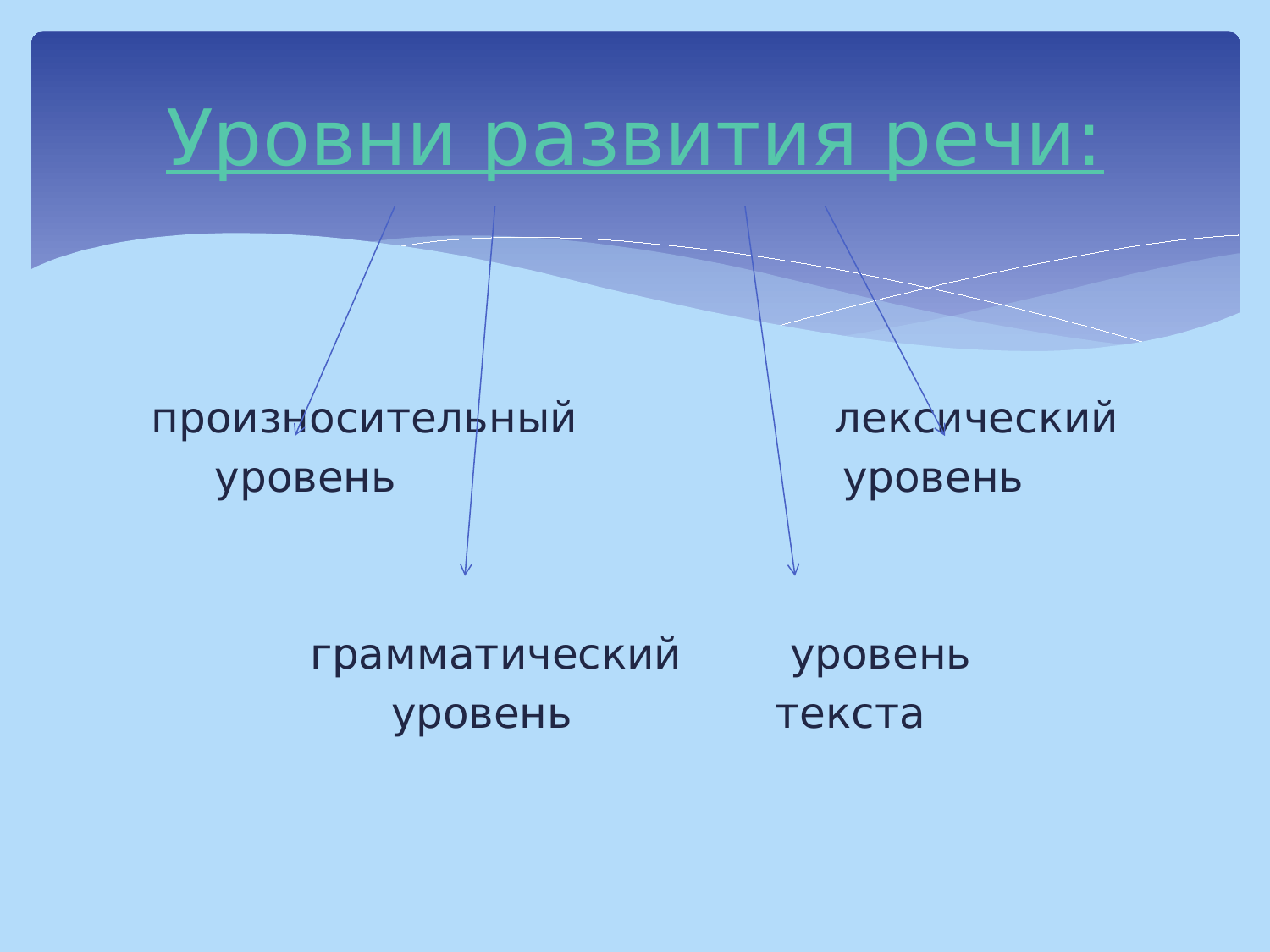

# Уровни развития речи:

произносительный                   лексический
      уровень                                 уровень

             грамматический        уровень
                   уровень               текста